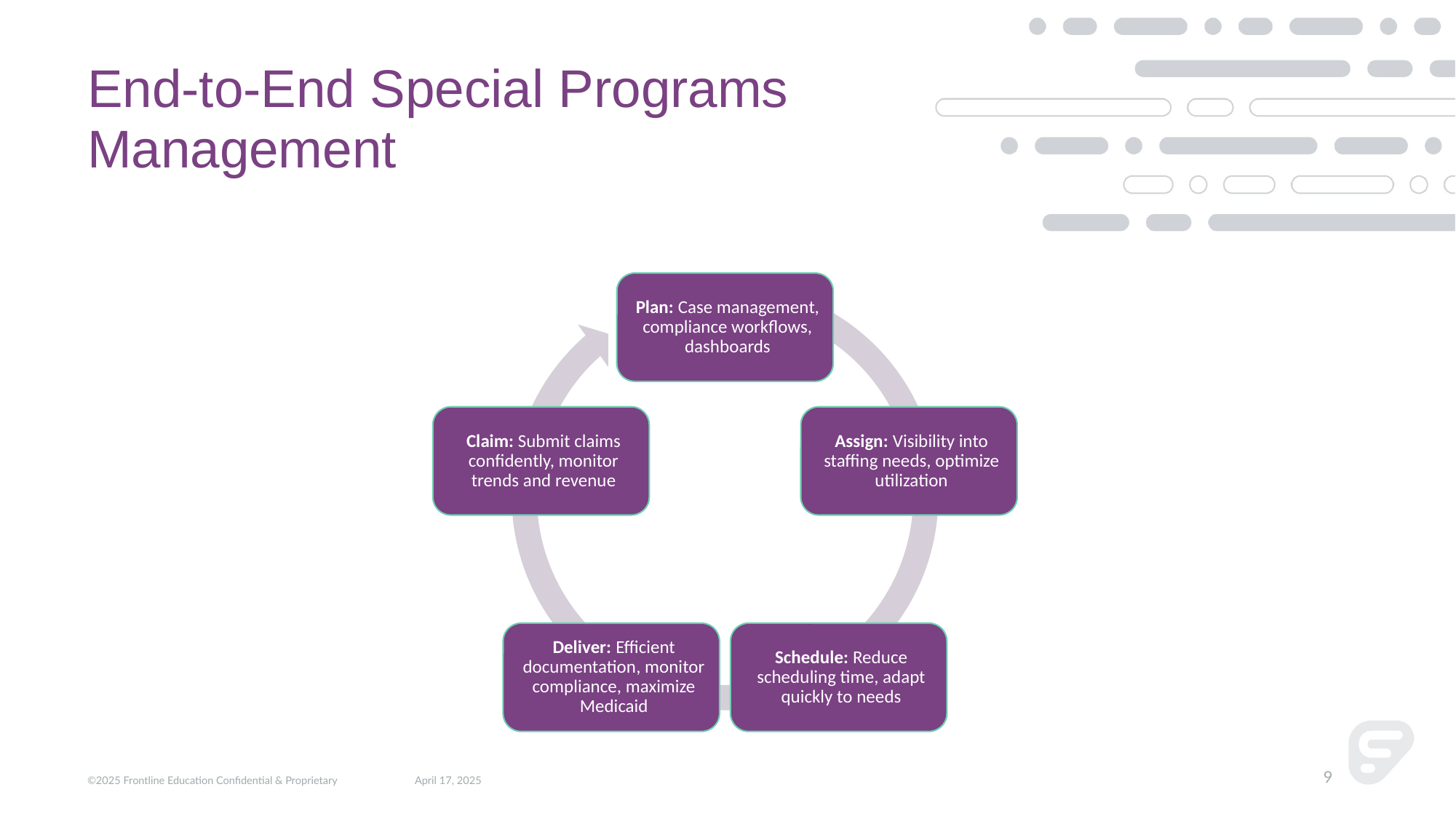

# End-to-End Special Programs Management​
Plan: Case management, compliance workflows, dashboards​
Assign: Visibility into staffing needs, optimize utilization​
Schedule: Reduce scheduling time, adapt quickly to needs​
Deliver: Efficient documentation, monitor compliance, maximize Medicaid​
Claim: Submit claims confidently, monitor trends and revenue​
©2025 Frontline Education Confidential & Proprietary
April 17, 2025
9